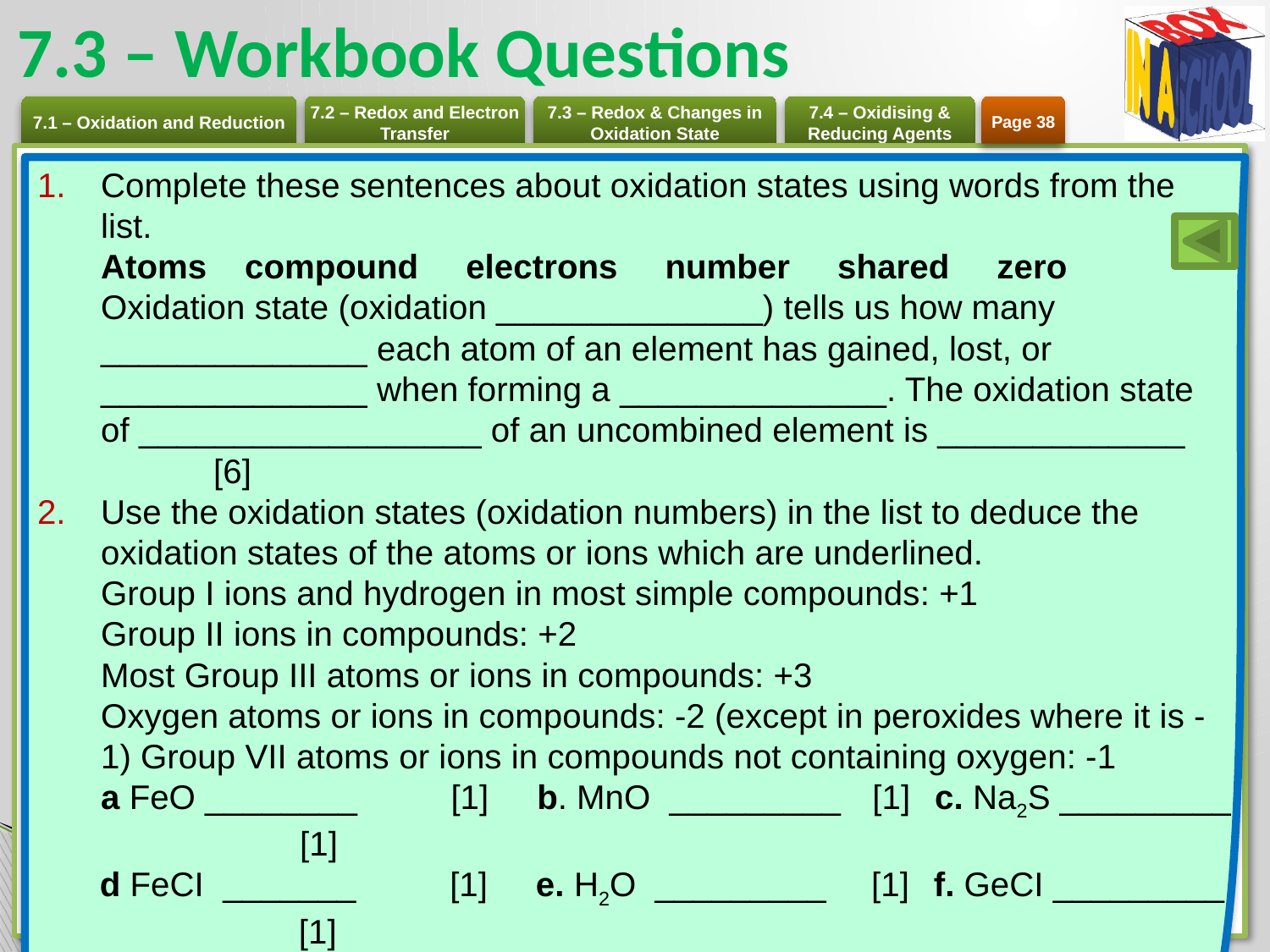

# 7.3 – Workbook Questions
Page 38
Complete these sentences about oxidation states using words from the list.
Atoms    compound     electrons     number     shared     zero
Oxidation state (oxidation ______________) tells us how many ______________ each atom of an element has gained, lost, or ______________ when forming a ______________. The oxidation state of __________________ of an uncombined element is _____________	[6]
Use the oxidation states (oxidation numbers) in the list to deduce the oxidation states of the atoms or ions which are underlined.
Group I ions and hydrogen in most simple compounds: +1
Group II ions in compounds: +2
Most Group III atoms or ions in compounds: +3
Oxygen atoms or ions in compounds: -2 (except in peroxides where it is -1) Group VII atoms or ions in compounds not containing oxygen: -1
a FeO ________	[1]	b. MnO  _________	[1]	c. Na2S _________	[1]
d FeCI  _______	[1]	e. H2O  _________	[1]	f. GeCI _________	[1]
g. B2O3 ________	[1]	h. Cu2O _________	[1]	i. So3 __________	[1]